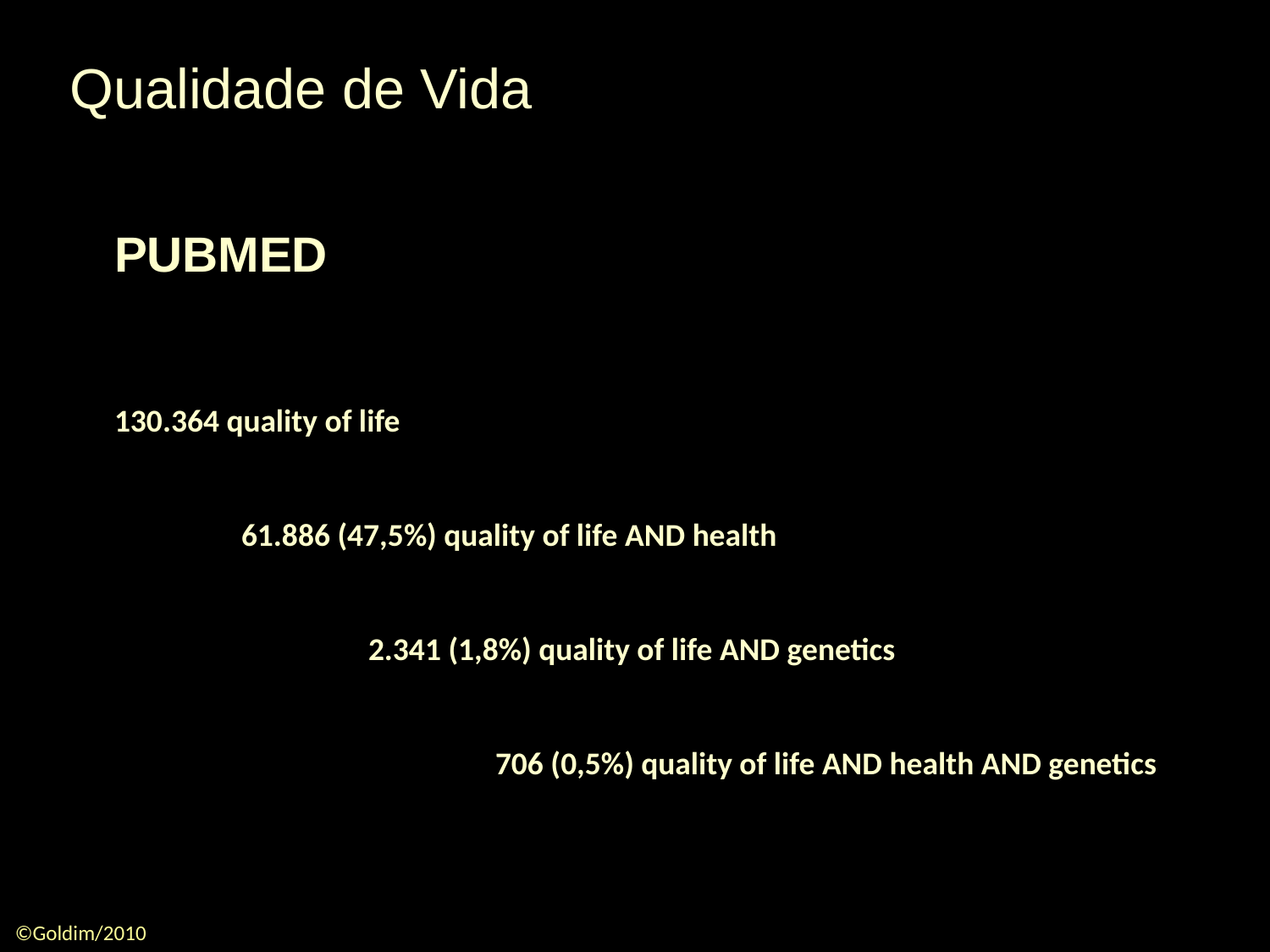

Qualidade de Vida
PUBMED

130.364 quality of life

	61.886 (47,5%) quality of life AND health

		2.341 (1,8%) quality of life AND genetics

			706 (0,5%) quality of life AND health AND genetics
©Goldim/2010